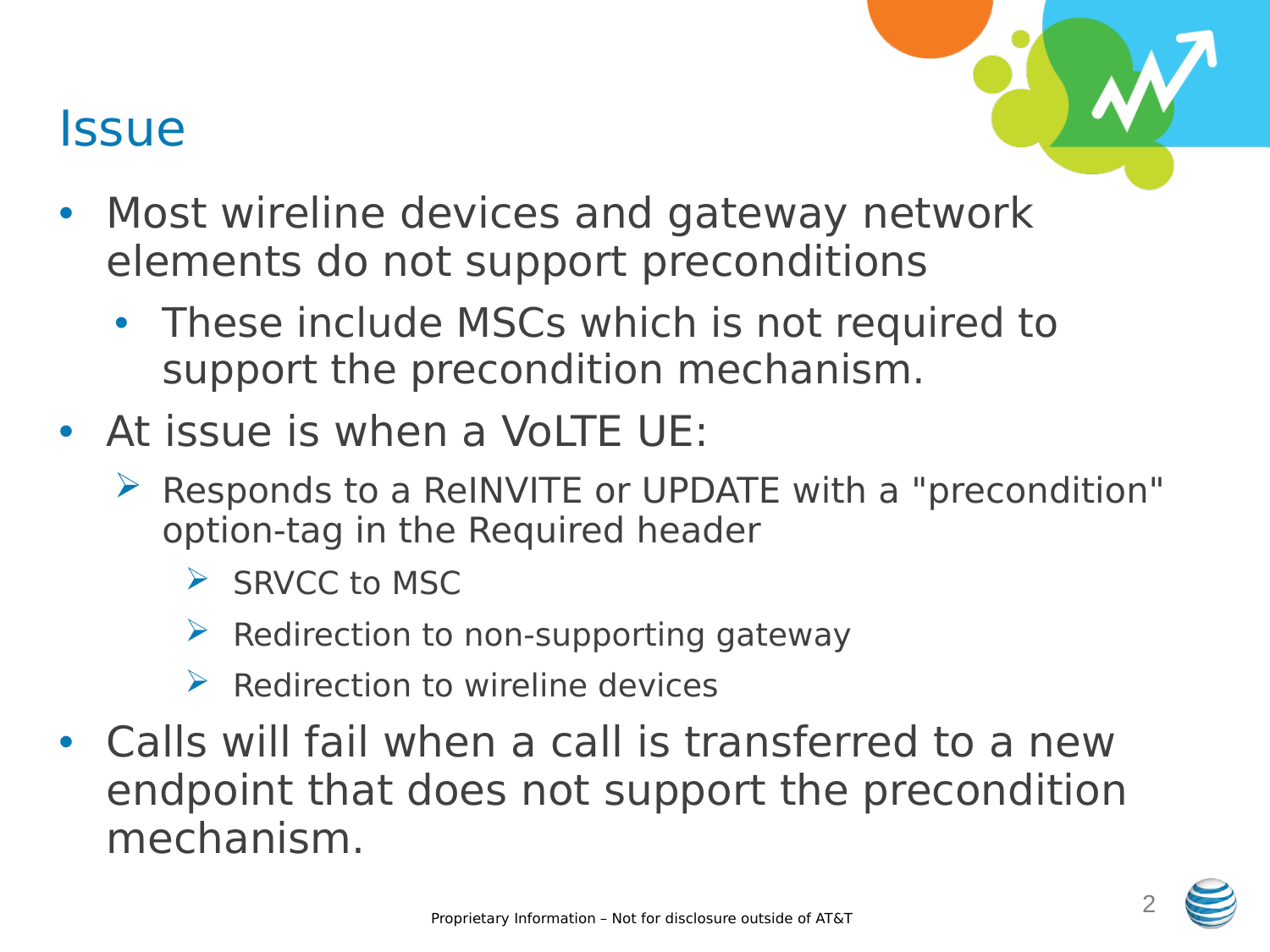

# Issue
Most wireline devices and gateway network elements do not support preconditions
These include MSCs which is not required to support the precondition mechanism.
At issue is when a VoLTE UE:
Responds to a ReINVITE or UPDATE with a "precondition" option-tag in the Required header
SRVCC to MSC
Redirection to non-supporting gateway
Redirection to wireline devices
Calls will fail when a call is transferred to a new endpoint that does not support the precondition mechanism.
2